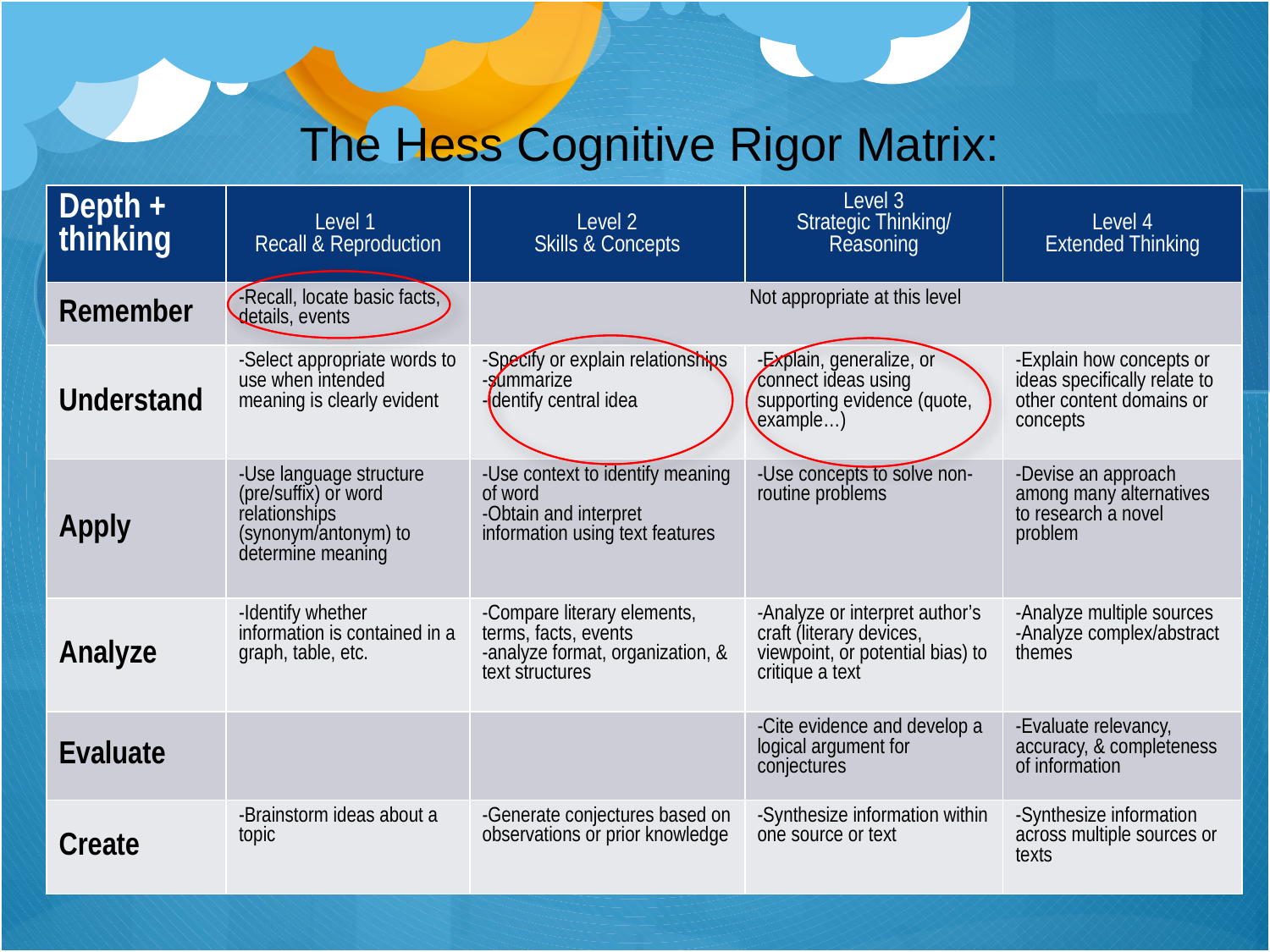

# The Hess Cognitive Rigor Matrix:
| Depth + thinking | Level 1 Recall & Reproduction | Level 2 Skills & Concepts | Level 3 Strategic Thinking/ Reasoning | Level 4 Extended Thinking |
| --- | --- | --- | --- | --- |
| Remember | -Recall, locate basic facts, details, events | Not appropriate at this level |  |  |
| Understand | -Select appropriate words to use when intended meaning is clearly evident | -Specify or explain relationships -summarize -identify central idea | -Explain, generalize, or connect ideas using supporting evidence (quote, example…) | -Explain how concepts or ideas specifically relate to other content domains or concepts |
| Apply | -Use language structure (pre/suffix) or word relationships (synonym/antonym) to determine meaning | -Use context to identify meaning of word -Obtain and interpret information using text features | -Use concepts to solve non-routine problems | -Devise an approach among many alternatives to research a novel problem |
| Analyze | -Identify whether information is contained in a graph, table, etc. | -Compare literary elements, terms, facts, events -analyze format, organization, & text structures | -Analyze or interpret author’s craft (literary devices, viewpoint, or potential bias) to critique a text | -Analyze multiple sources -Analyze complex/abstract themes |
| Evaluate |  |  | -Cite evidence and develop a logical argument for conjectures | -Evaluate relevancy, accuracy, & completeness of information |
| Create | -Brainstorm ideas about a topic | -Generate conjectures based on observations or prior knowledge | -Synthesize information within one source or text | -Synthesize information across multiple sources or texts |